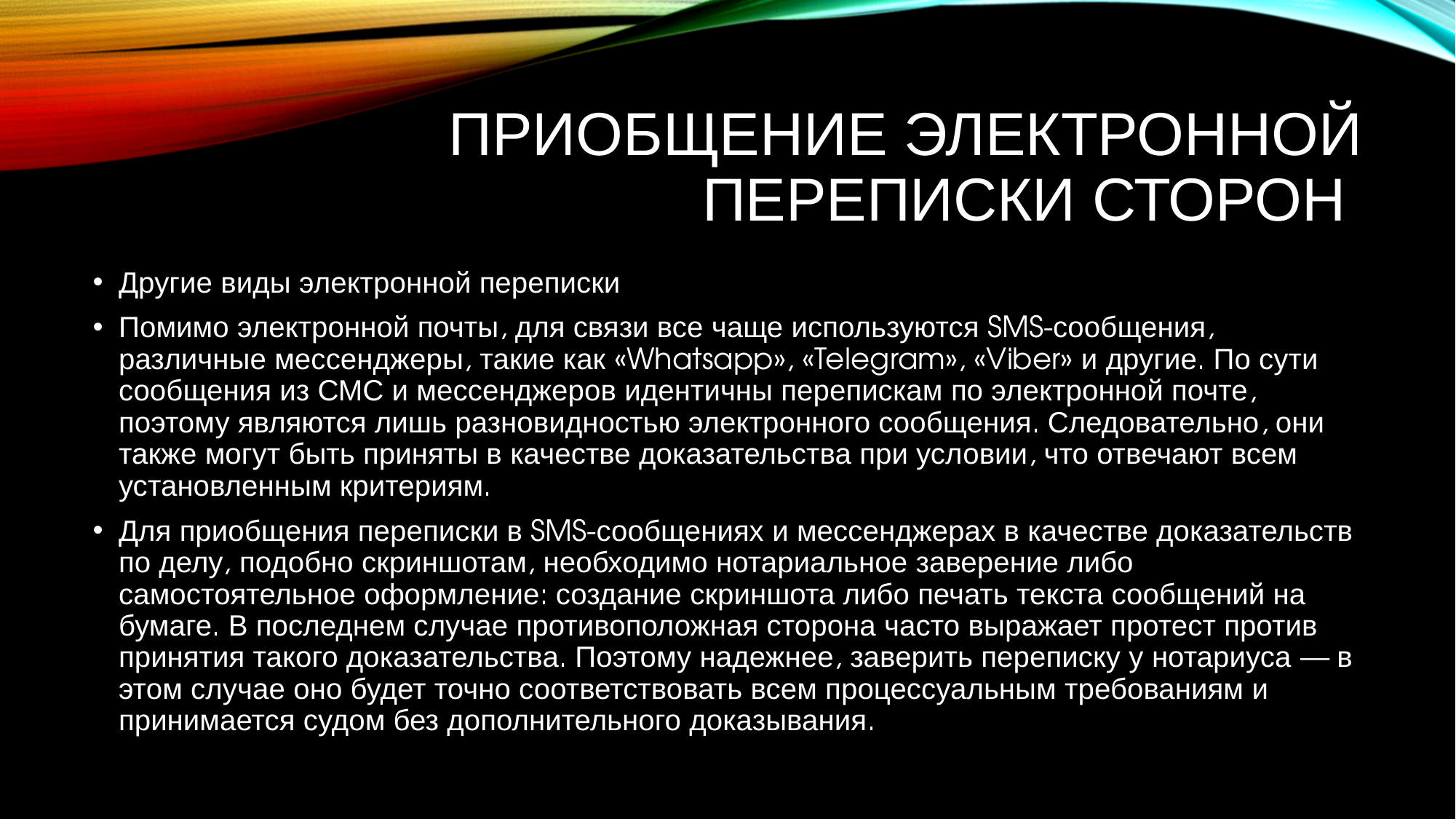

# Приобщение электронной переписки сторон
Другие виды электронной переписки
Помимо электронной почты, для связи все чаще используются SMS-сообщения, различные мессенджеры, такие как «Whatsapp», «Telegram», «Viber» и другие. По сути сообщения из СМС и мессенджеров идентичны перепискам по электронной почте, поэтому являются лишь разновидностью электронного сообщения. Следовательно, они также могут быть приняты в качестве доказательства при условии, что отвечают всем установленным критериям.
Для приобщения переписки в SMS-сообщениях и мессенджерах в качестве доказательств по делу, подобно скриншотам, необходимо нотариальное заверение либо самостоятельное оформление: создание скриншота либо печать текста сообщений на бумаге. В последнем случае противоположная сторона часто выражает протест против принятия такого доказательства. Поэтому надежнее, заверить переписку у нотариуса — в этом случае оно будет точно соответствовать всем процессуальным требованиям и принимается судом без дополнительного доказывания.